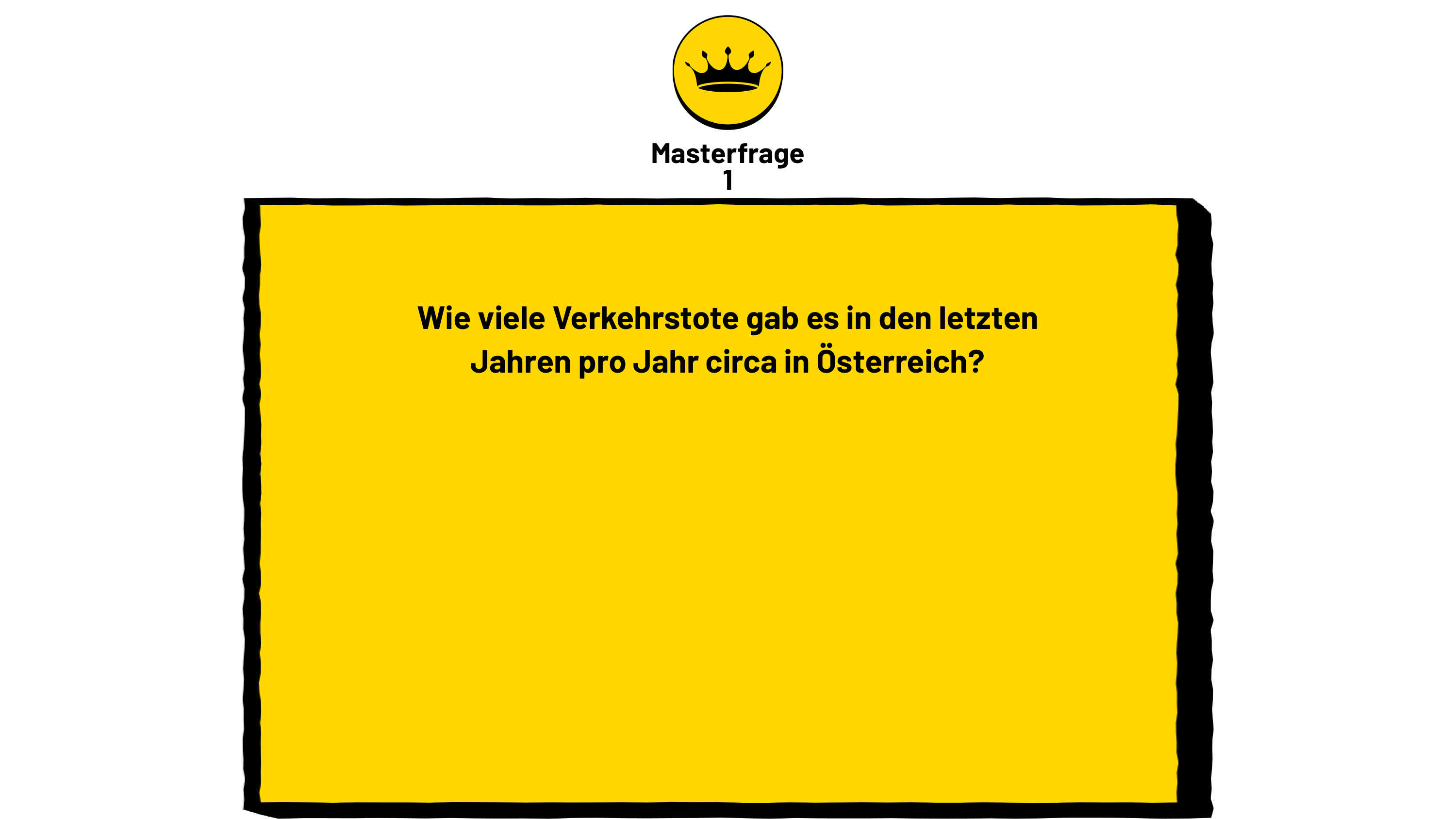

Masterfrage
1
Wie viele Verkehrstote gab es in den letzten Jahren pro Jahr circa in Österreich?